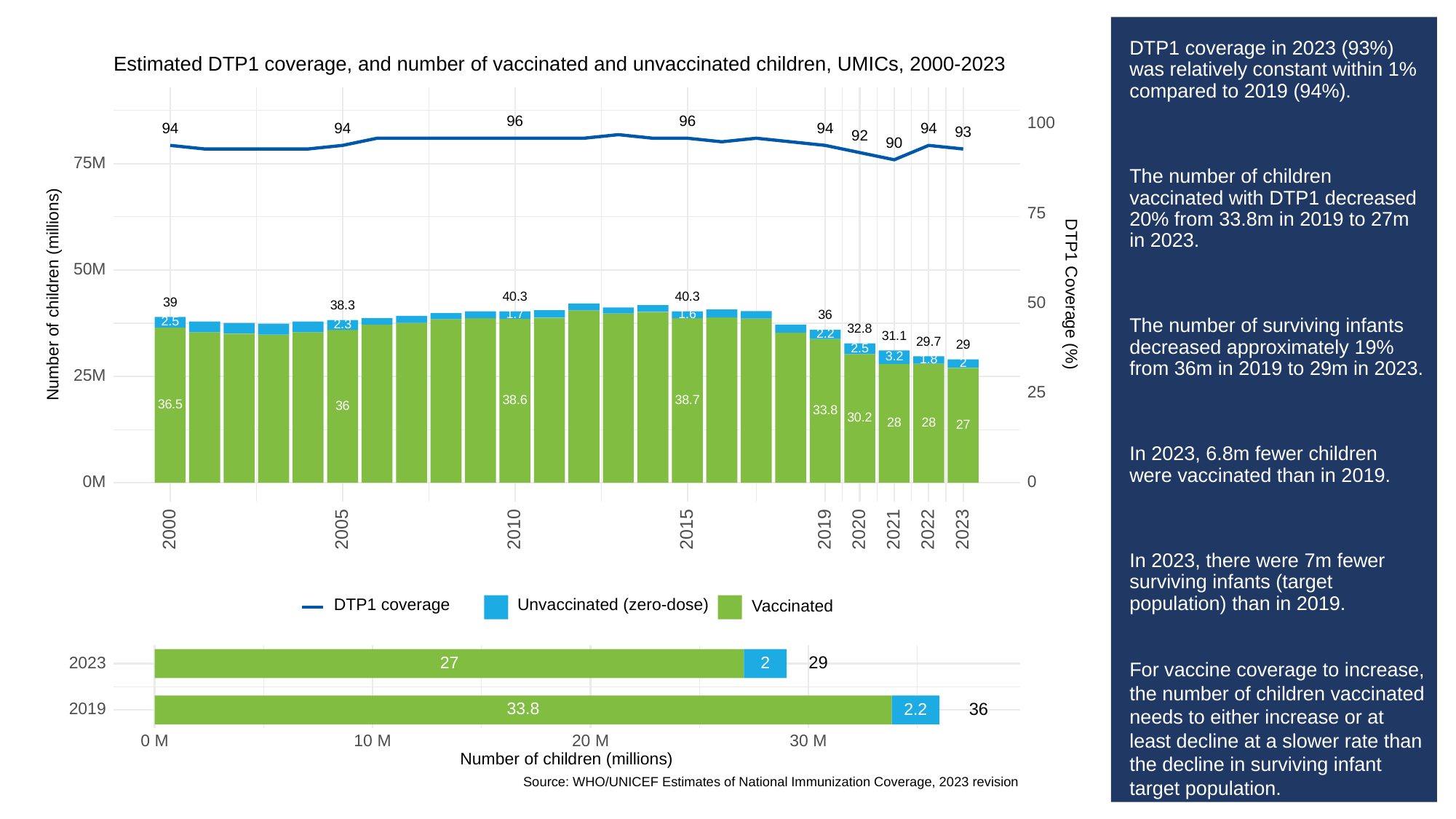

# DTP1 coverage in 2023 (93%) was relatively constant within 1% compared to 2019 (94%).

The number of children vaccinated with DTP1 decreased 20% from 33.8m in 2019 to 27m in 2023.

The number of surviving infants decreased approximately 19% from 36m in 2019 to 29m in 2023.

In 2023, 6.8m fewer children were vaccinated than in 2019.

In 2023, there were 7m fewer surviving infants (target population) than in 2019.

For vaccine coverage to increase, the number of children vaccinated needs to either increase or at least decline at a slower rate than the decline in surviving infant target population.

Estimated DTP1 coverage, and number of vaccinated and unvaccinated children, UMICs, 2000-2023

96
96
100
94
94
94
94
93
92

90
75M

75

50M

Number of children (millions)
DTP1 Coverage (%)
40.3
40.3
50
39
38.3

1.6

1.7

36

2.5

2.3

32.8

2.2

31.1

29.7

29

2.5

3.2

1.8

2

25M

25
38.7
38.6
36.5
36
33.8
30.2
28
28
27

0M
0

2023
2000
2005
2010
2015
2019
2020
2021
2022

Unvaccinated (zero-dose)
DTP1 coverage
Vaccinated

29
2023
27
2

36
33.8
2019
2.2

30 M
0 M
10 M
20 M
Number of children (millions)
Source: WHO/UNICEF Estimates of National Immunization Coverage, 2023 revision